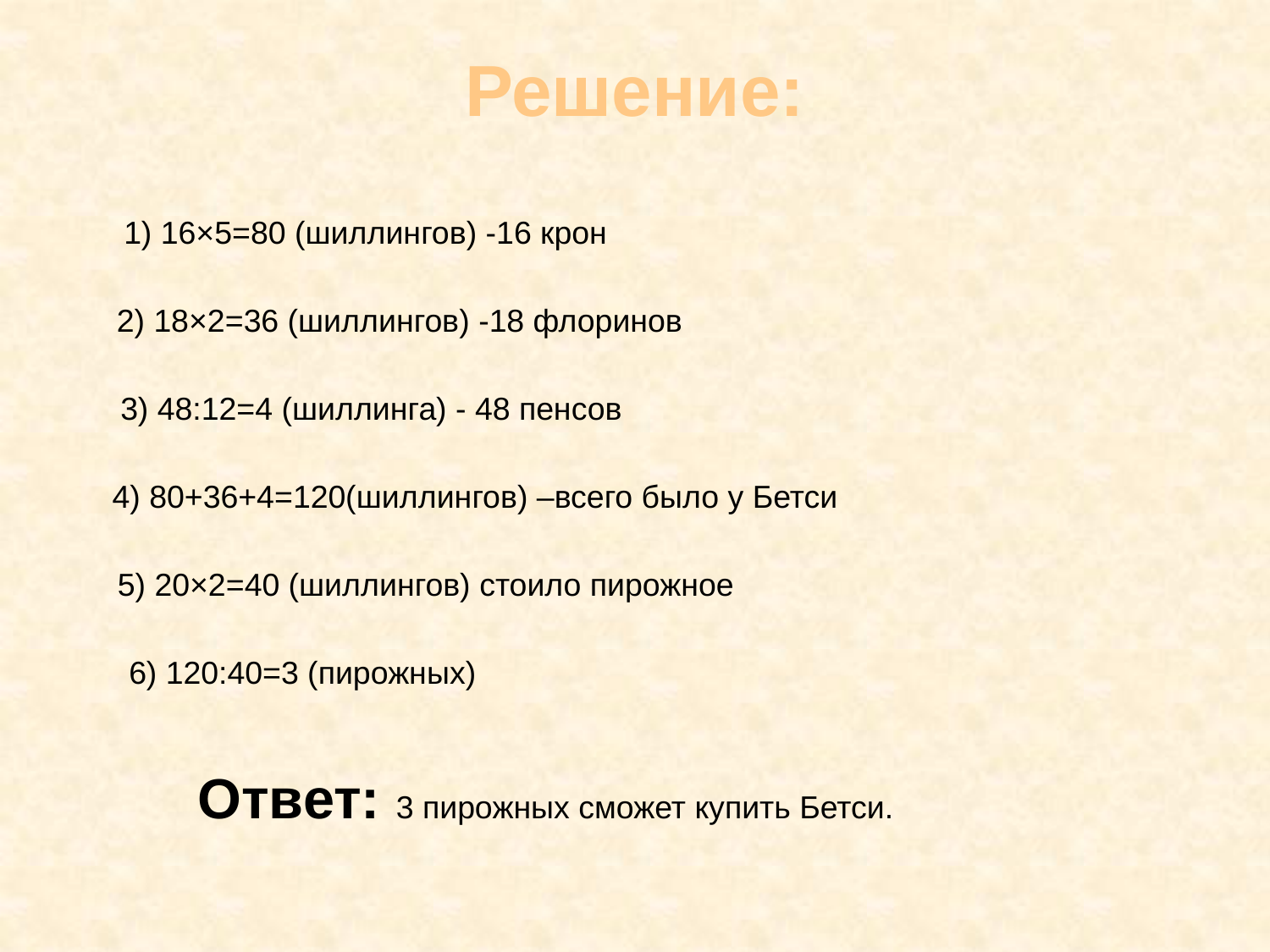

Решение:
1) 16×5=80 (шиллингов) -16 крон
2) 18×2=36 (шиллингов) -18 флоринов
3) 48:12=4 (шиллинга) - 48 пенсов
4) 80+36+4=120(шиллингов) –всего было у Бетси
5) 20×2=40 (шиллингов) стоило пирожное
6) 120:40=3 (пирожных)
Ответ: 3 пирожных сможет купить Бетси.